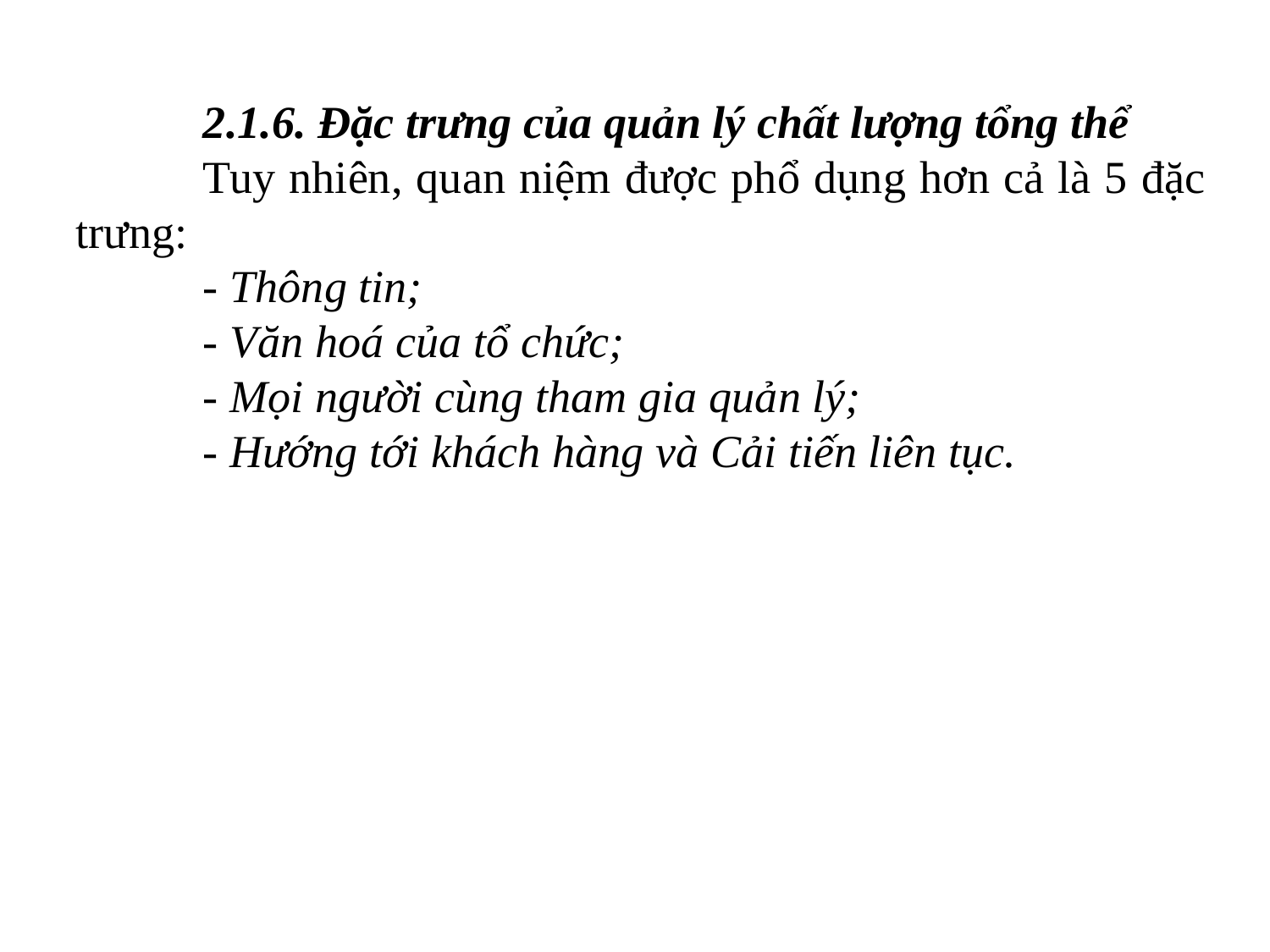

2.1.6. Đặc trưng của quản lý chất lượng tổng thể
	Tuy nhiên, quan niệm được phổ dụng hơn cả là 5 đặc trưng:
	- Thông tin;
	- Văn hoá của tổ chức;
	- Mọi người cùng tham gia quản lý;
	- Hướng tới khách hàng và Cải tiến liên tục.